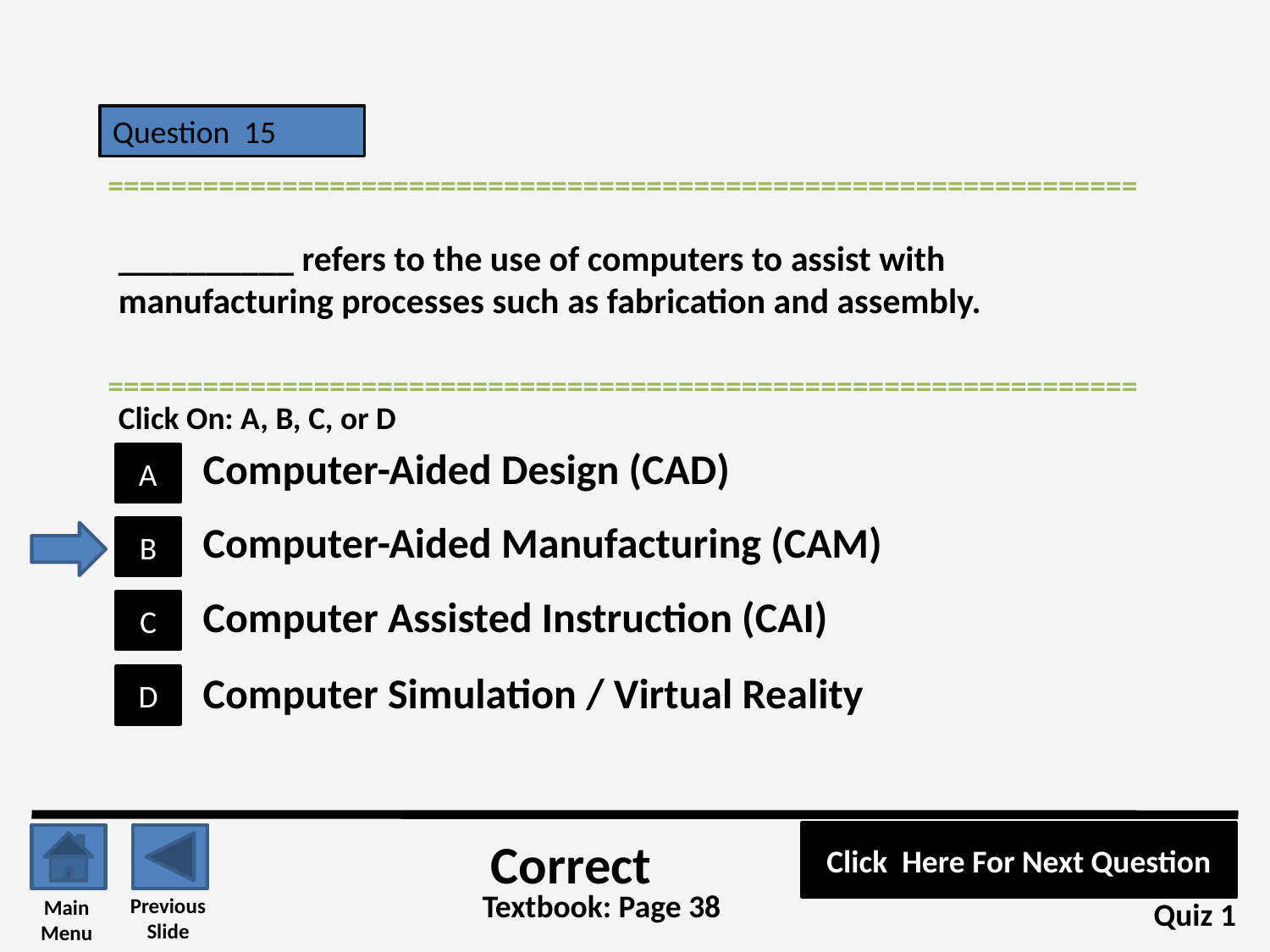

Question  15
=================================================================
__________ refers to the use of computers to assist with manufacturing processes such as fabrication and assembly.
=================================================================
Click On: A, B, C, or D
Computer-Aided Design (CAD)
A
Computer-Aided Manufacturing (CAM)
B

Computer Assisted Instruction (CAI)
C

Computer Simulation / Virtual Reality
D
Click  Here For Next Question

Correct
Textbook: Page 38
Previous
Slide
Main
Menu
Quiz 1